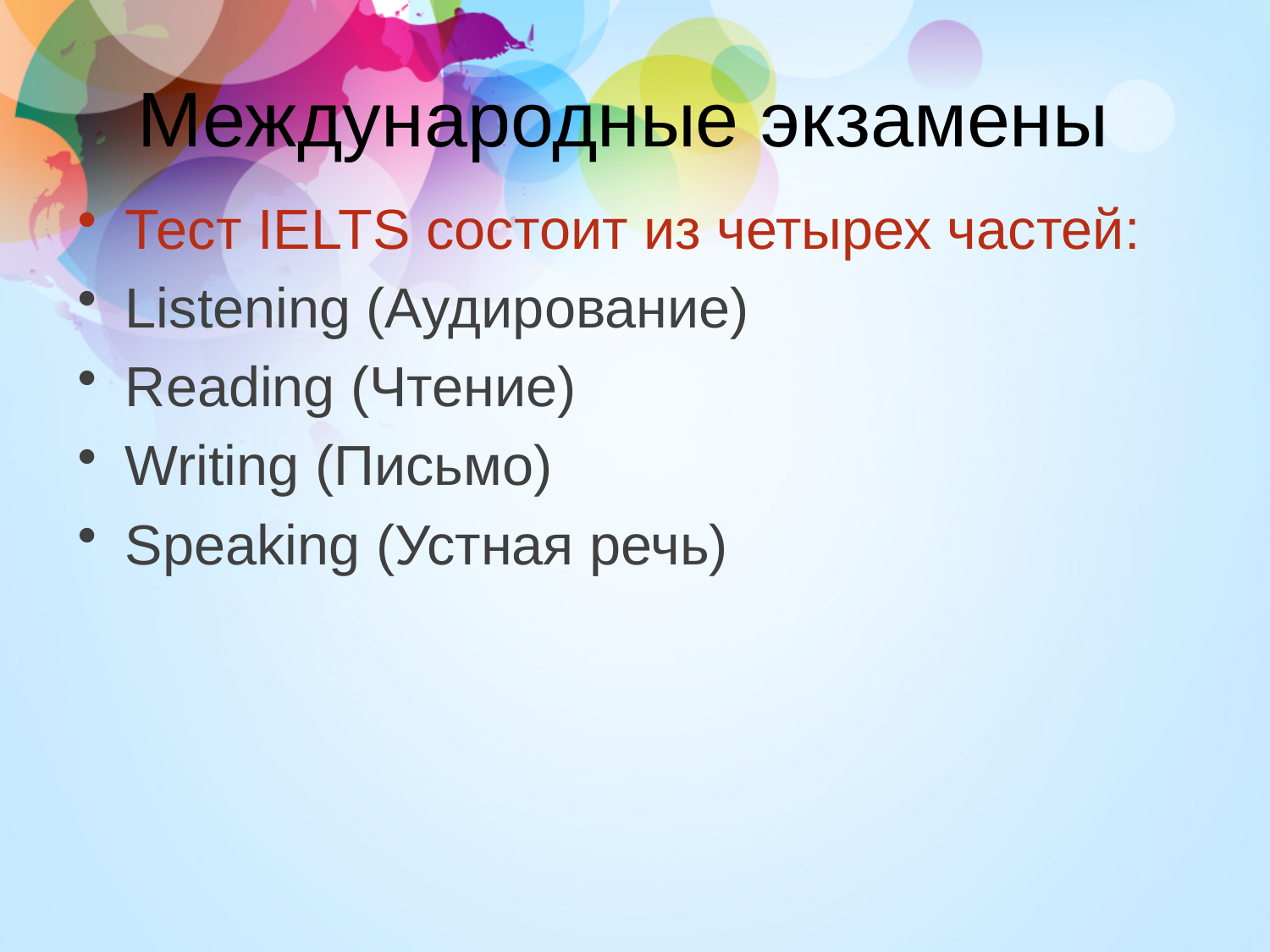

# Международные экзамены
Тест IELTS состоит из четырех частей:
Listening (Аудирование)
Reading (Чтение)
Writing (Письмо)
Speaking (Устная речь)